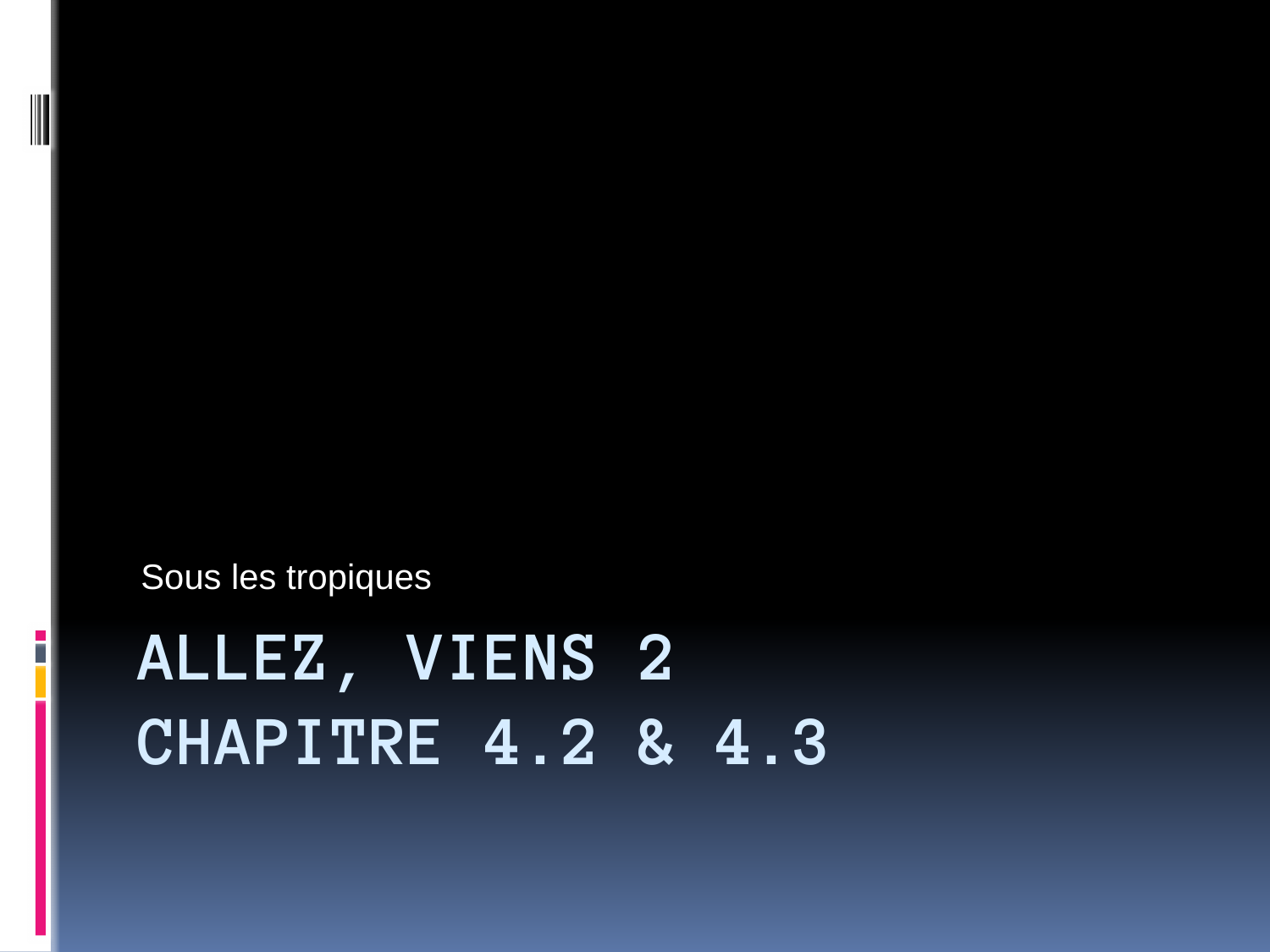

Sous les tropiques
# Allez, Viens 2 Chapitre 4.2 & 4.3